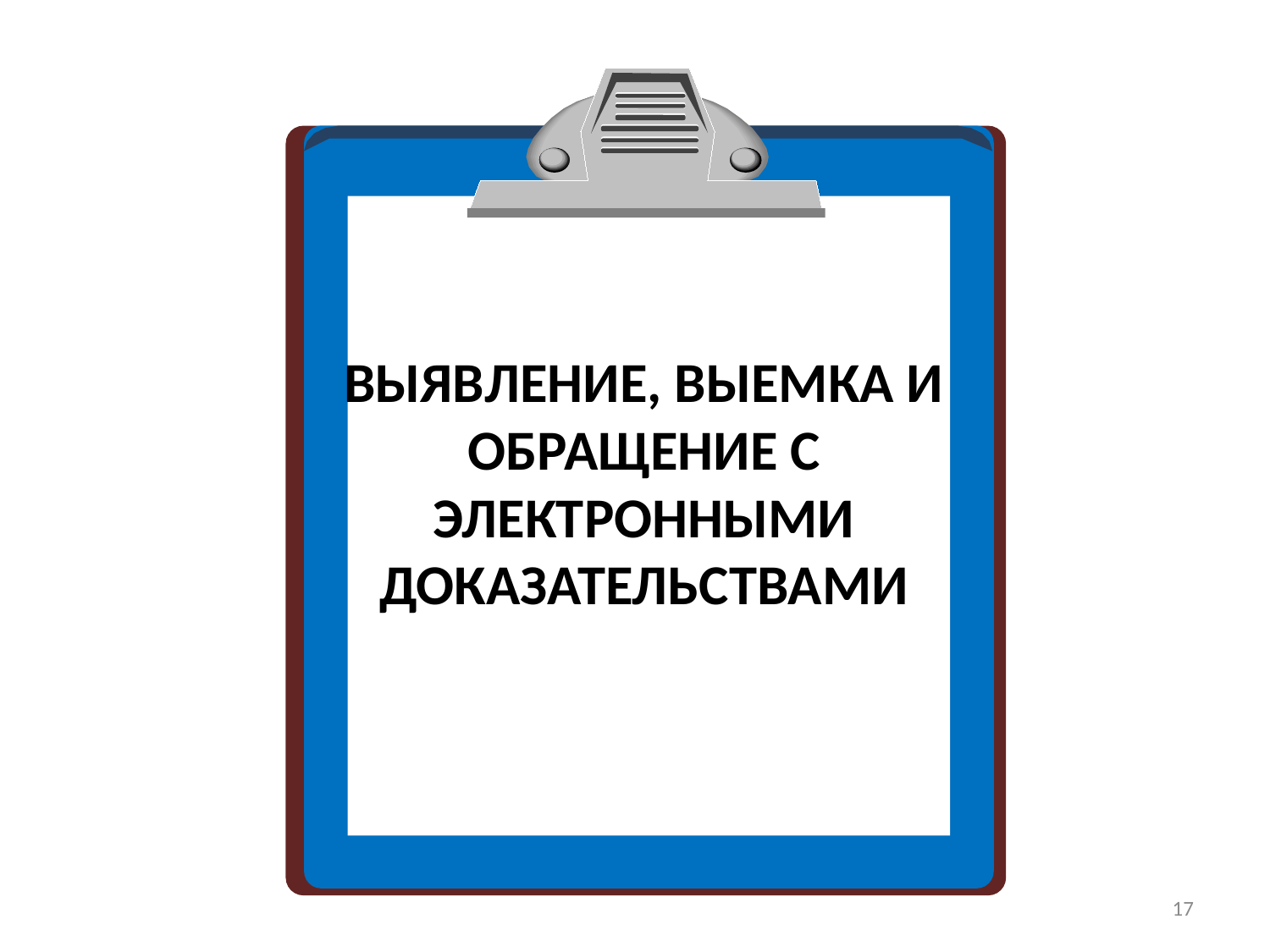

ВЫЯВЛЕНИЕ, ВЫЕМКА И ОБРАЩЕНИЕ С ЭЛЕКТРОННЫМИ ДОКАЗАТЕЛЬСТВАМИ
17